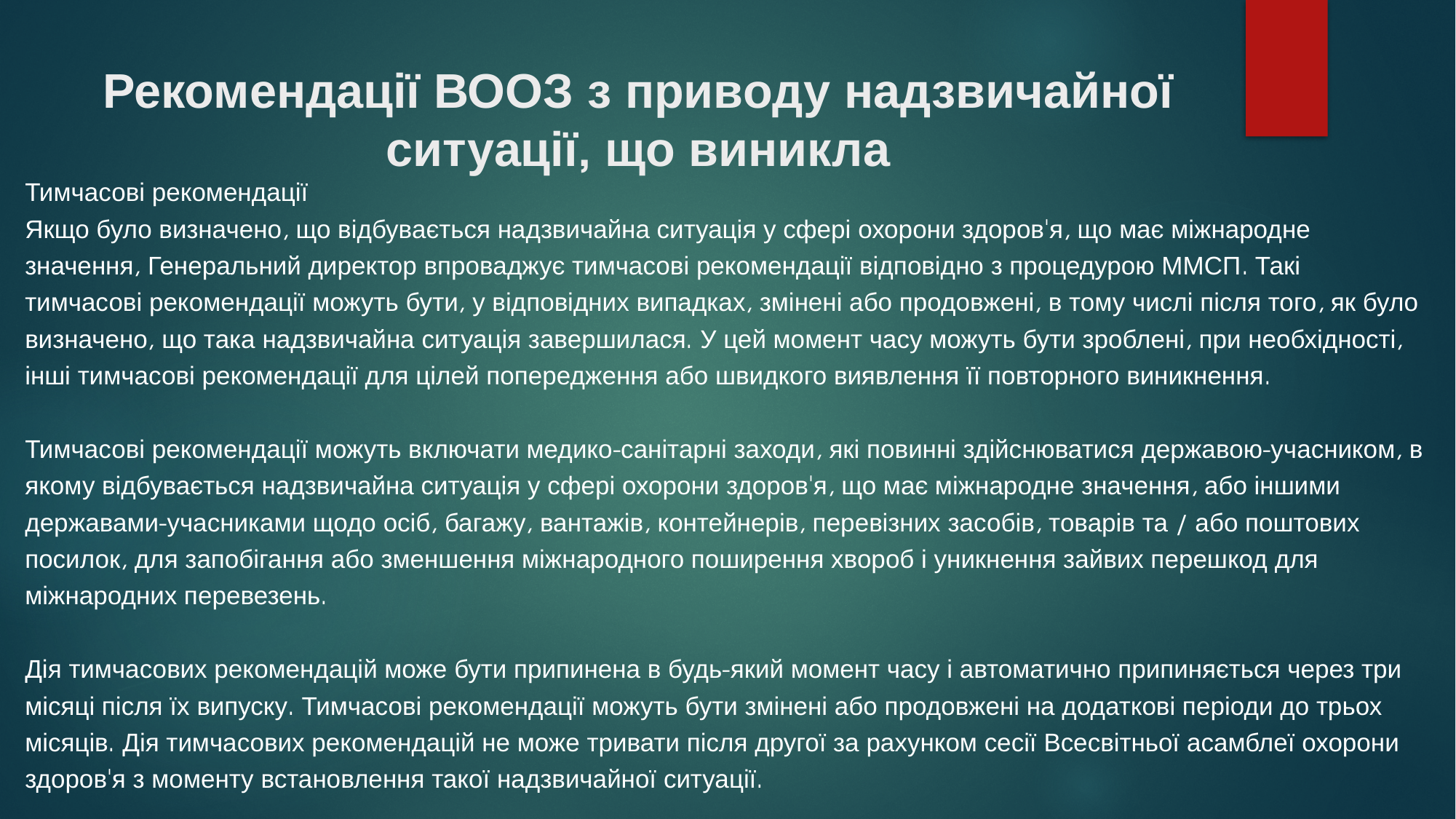

# Рекомендації ВООЗ з приводу надзвичайної ситуації, що виникла
Тимчасові рекомендації
Якщо було визначено, що відбувається надзвичайна ситуація у сфері охорони здоров'я, що має міжнародне значення, Генеральний директор впроваджує тимчасові рекомендації відповідно з процедурою ММСП. Такі тимчасові рекомендації можуть бути, у відповідних випадках, змінені або продовжені, в тому числі після того, як було визначено, що така надзвичайна ситуація завершилася. У цей момент часу можуть бути зроблені, при необхідності, інші тимчасові рекомендації для цілей попередження або швидкого виявлення її повторного виникнення.

Тимчасові рекомендації можуть включати медико-санітарні заходи, які повинні здійснюватися державою-учасником, в якому відбувається надзвичайна ситуація у сфері охорони здоров'я, що має міжнародне значення, або іншими державами-учасниками щодо осіб, багажу, вантажів, контейнерів, перевізних засобів, товарів та / або поштових посилок, для запобігання або зменшення міжнародного поширення хвороб і уникнення зайвих перешкод для міжнародних перевезень.

Дія тимчасових рекомендацій може бути припинена в будь-який момент часу і автоматично припиняється через три місяці після їх випуску. Тимчасові рекомендації можуть бути змінені або продовжені на додаткові періоди до трьох місяців. Дія тимчасових рекомендацій не може тривати після другої за рахунком сесії Всесвітньої асамблеї охорони здоров'я з моменту встановлення такої надзвичайної ситуації.